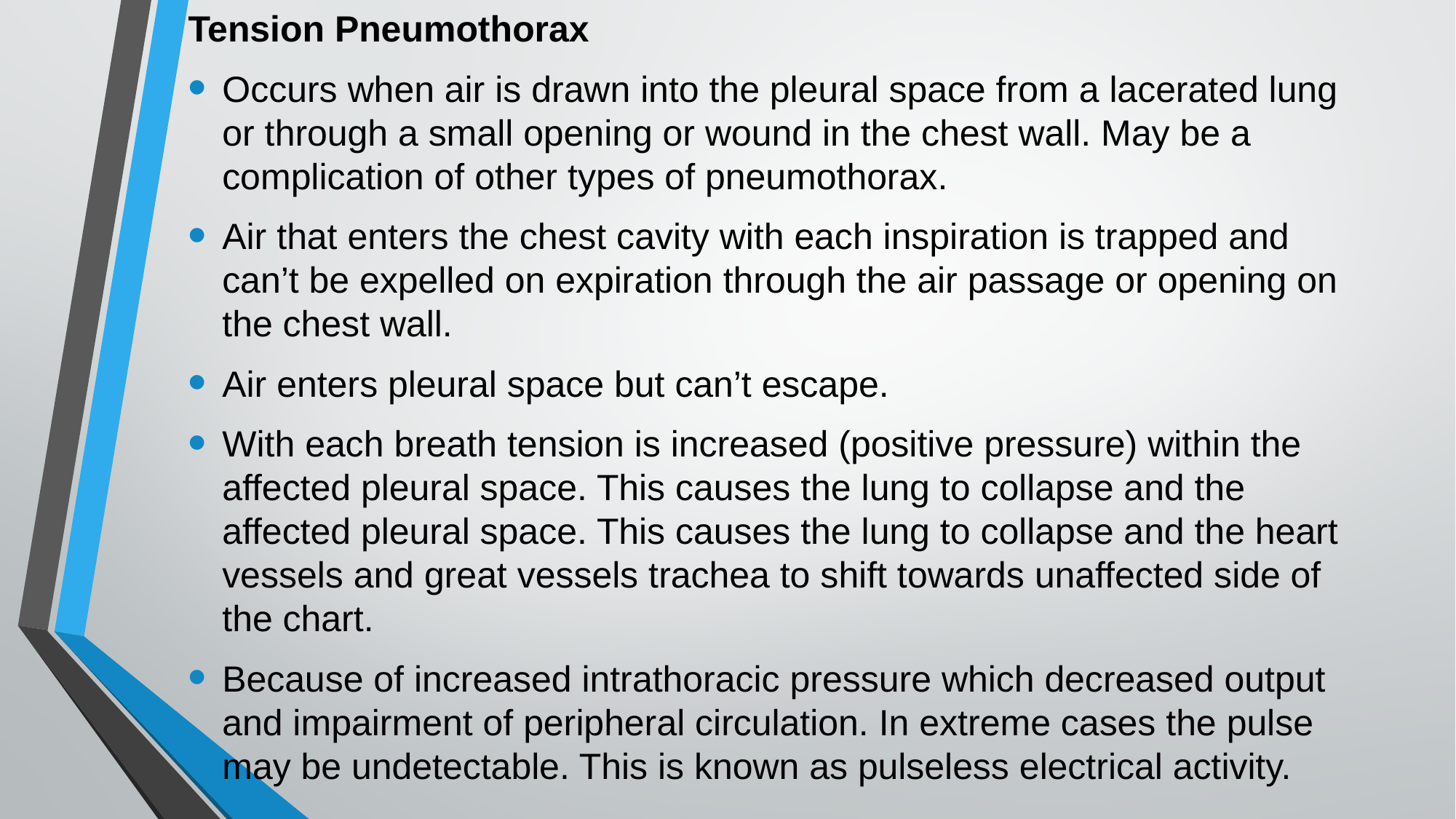

Tension Pneumothorax
Occurs when air is drawn into the pleural space from a lacerated lung or through a small opening or wound in the chest wall. May be a complication of other types of pneumothorax.
Air that enters the chest cavity with each inspiration is trapped and can’t be expelled on expiration through the air passage or opening on the chest wall.
Air enters pleural space but can’t escape.
With each breath tension is increased (positive pressure) within the affected pleural space. This causes the lung to collapse and the affected pleural space. This causes the lung to collapse and the heart vessels and great vessels trachea to shift towards unaffected side of the chart.
Because of increased intrathoracic pressure which decreased output and impairment of peripheral circulation. In extreme cases the pulse may be undetectable. This is known as pulseless electrical activity.